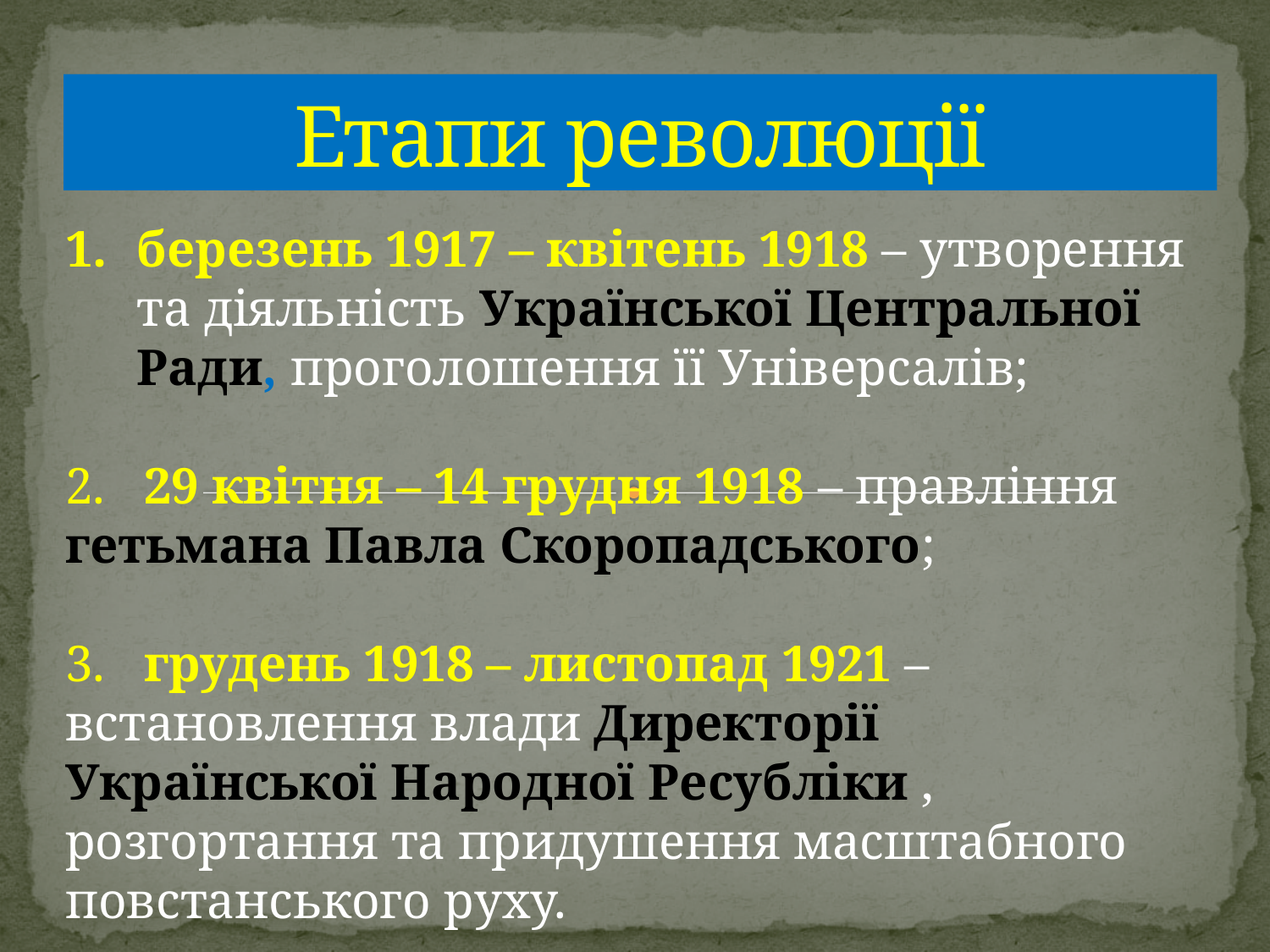

# Етапи революції
березень 1917 – квітень 1918 – утворення та діяльність Української Центральної Ради, проголошення її Універсалів;

2.   29 квітня – 14 грудня 1918 – правління гетьмана Павла Скоропадського;

3.   грудень 1918 – листопад 1921 – встановлення влади Директорії Української Народної Ресубліки , розгортання та придушення масштабного повстанського руху.